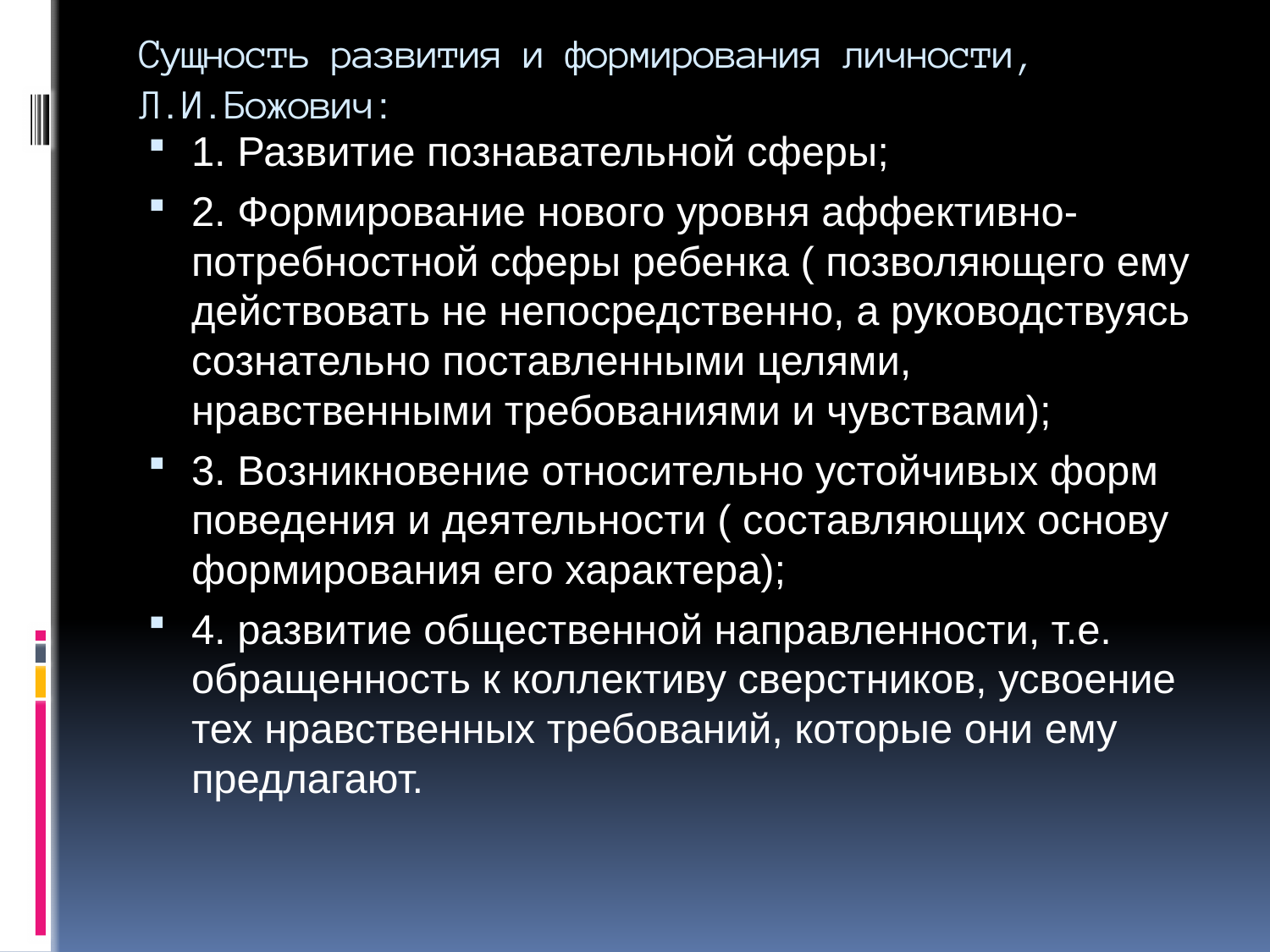

# Сущность развития и формирования личности, Л.И.Божович:
1. Развитие познавательной сферы;
2. Формирование нового уровня аффективно-потребностной сферы ребенка ( позволяющего ему действовать не непосредственно, а руководствуясь сознательно поставленными целями, нравственными требованиями и чувствами);
3. Возникновение относительно устойчивых форм поведения и деятельности ( составляющих основу формирования его характера);
4. развитие общественной направленности, т.е. обращенность к коллективу сверстников, усвоение тех нравственных требований, которые они ему предлагают.